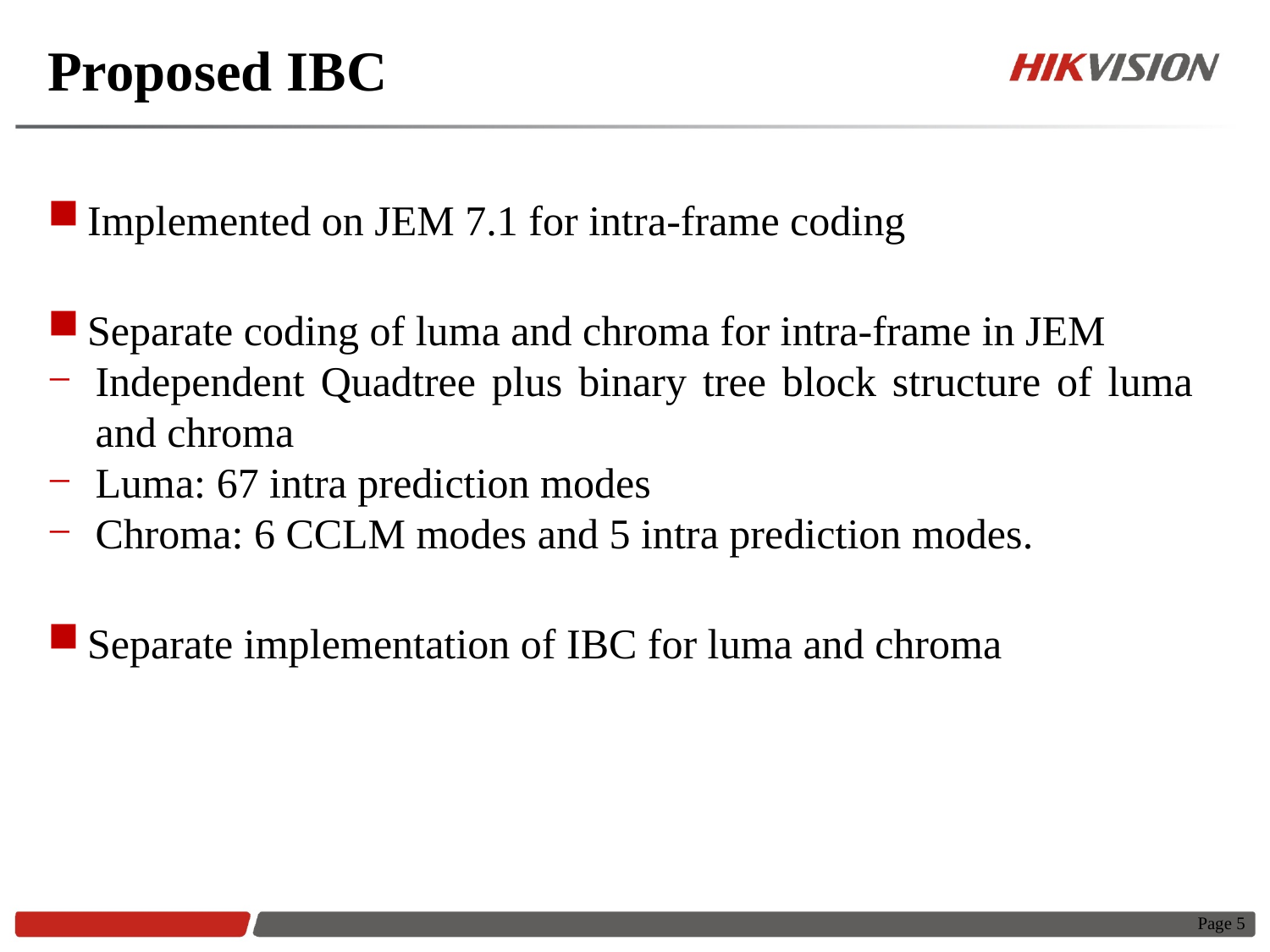

# Proposed IBC
Implemented on JEM 7.1 for intra-frame coding
Separate coding of luma and chroma for intra-frame in JEM
Independent Quadtree plus binary tree block structure of luma and chroma
Luma: 67 intra prediction modes
Chroma: 6 CCLM modes and 5 intra prediction modes.

Separate implementation of IBC for luma and chroma

Page 5